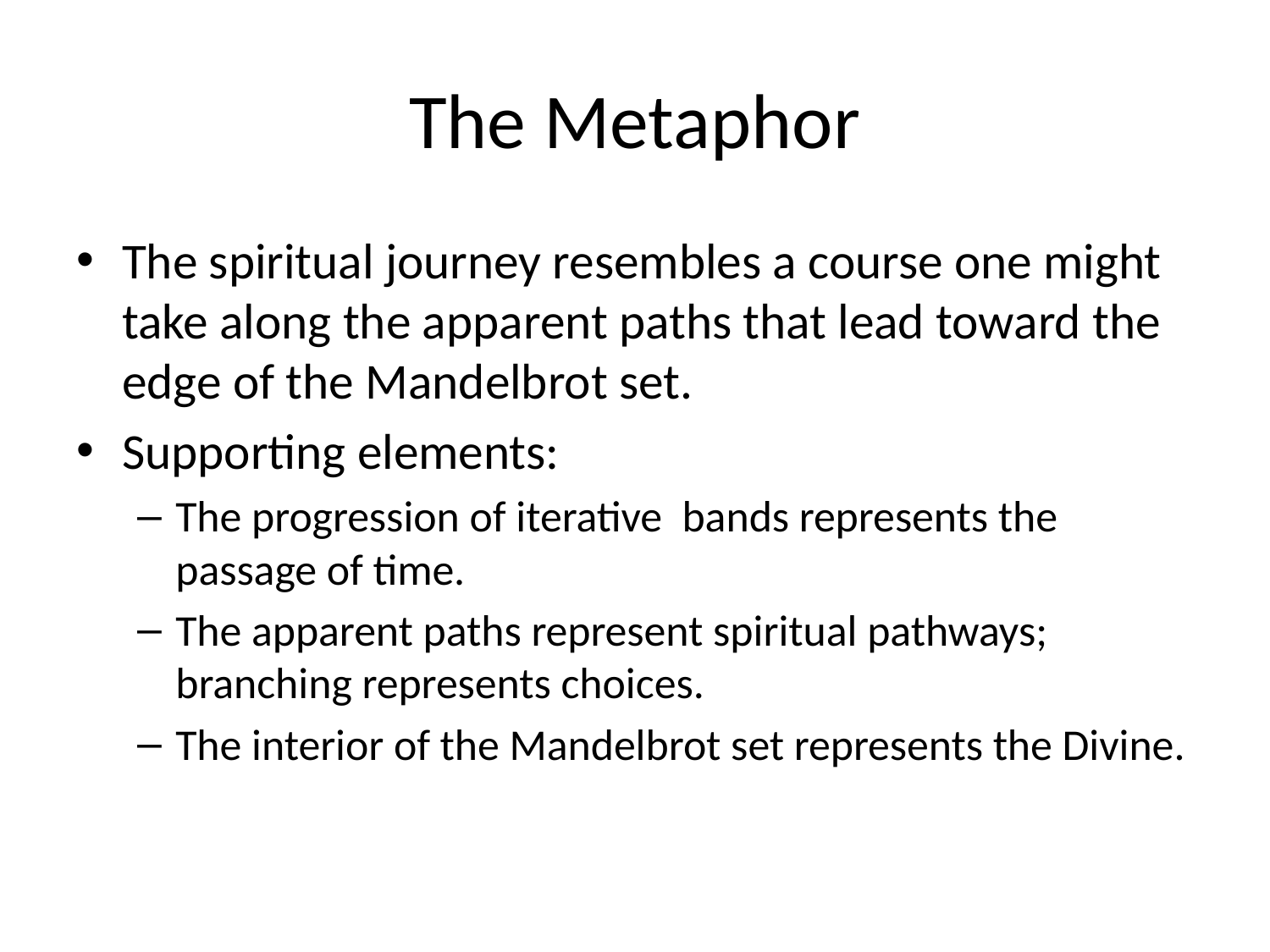

# The Metaphor
The spiritual journey resembles a course one might take along the apparent paths that lead toward the edge of the Mandelbrot set.
Supporting elements:
The progression of iterative  bands represents the passage of time.
The apparent paths represent spiritual pathways; branching represents choices.
The interior of the Mandelbrot set represents the Divine.